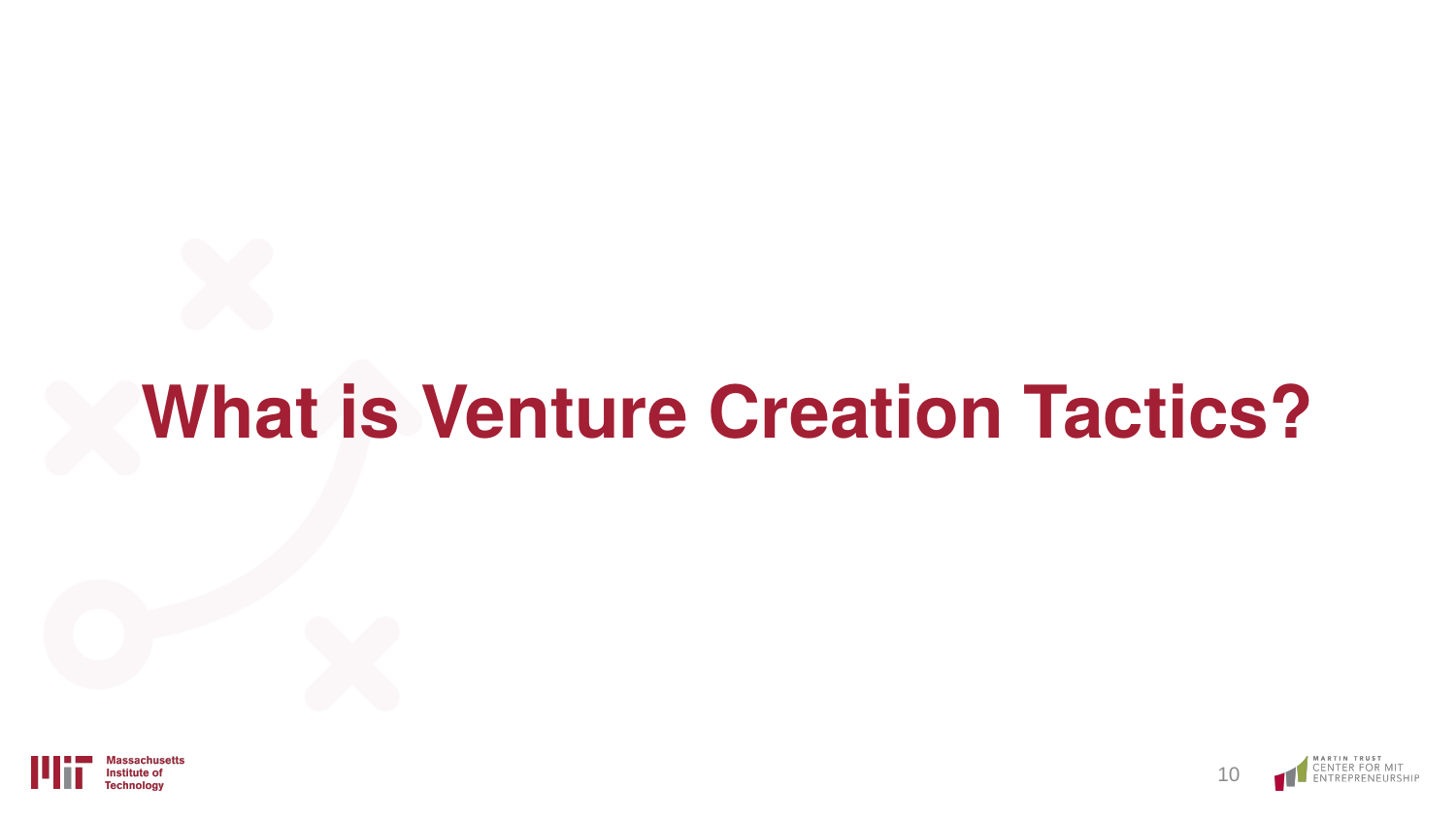

# What is Venture Creation Tactics?
10